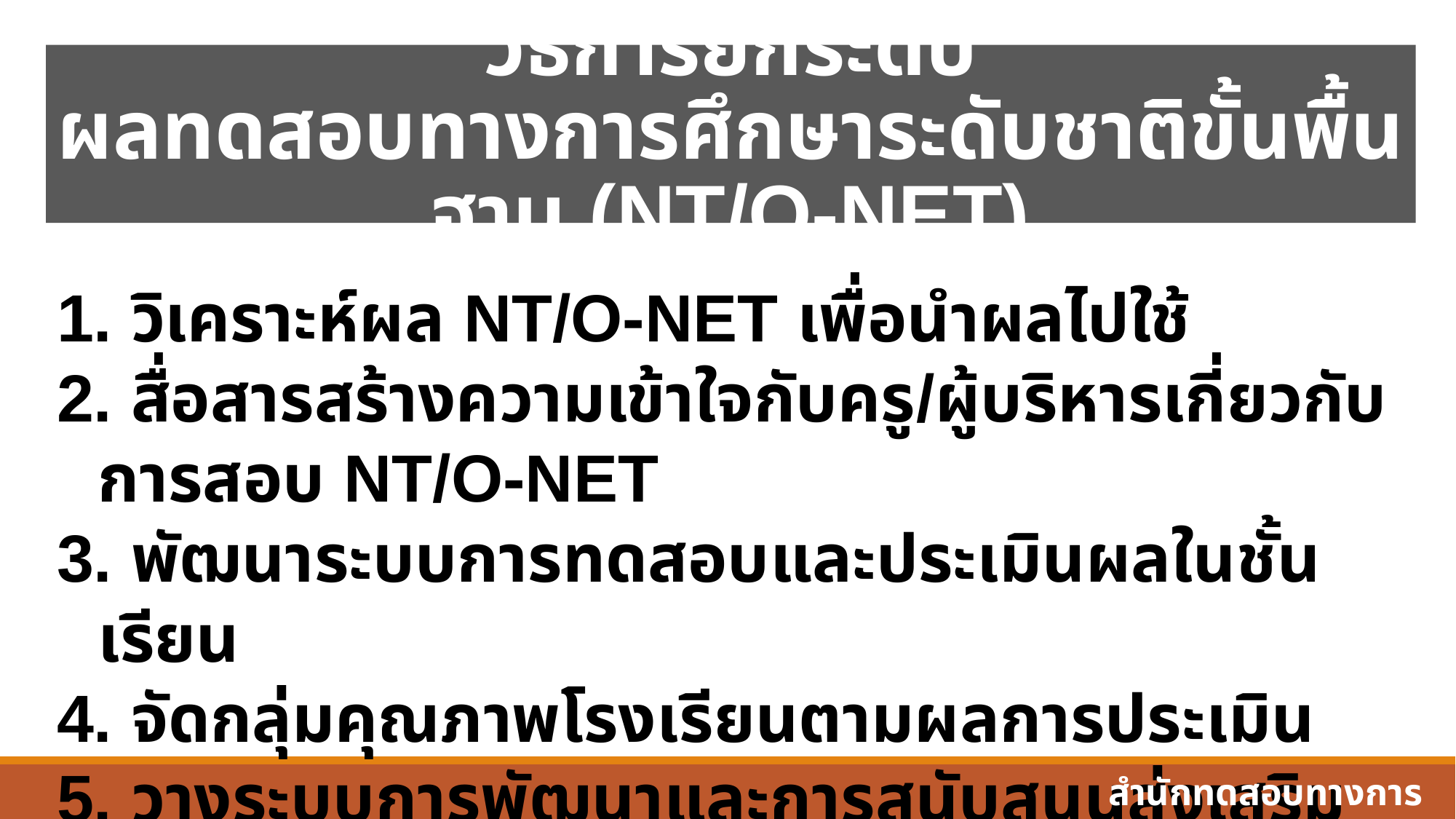

# วิธีการยกระดับ ผลทดสอบทางการศึกษาระดับชาติขั้นพื้นฐาน (NT/O-NET)
 วิเคราะห์ผล NT/O-NET เพื่อนำผลไปใช้
 สื่อสารสร้างความเข้าใจกับครู/ผู้บริหารเกี่ยวกับการสอบ NT/O-NET
 พัฒนาระบบการทดสอบและประเมินผลในชั้นเรียน
 จัดกลุ่มคุณภาพโรงเรียนตามผลการประเมิน
 วางระบบการพัฒนาและการสนับสนุนส่งเสริมด้านการวัดและประเมินผล
สำนักทดสอบทางการศึกษา สพฐ.